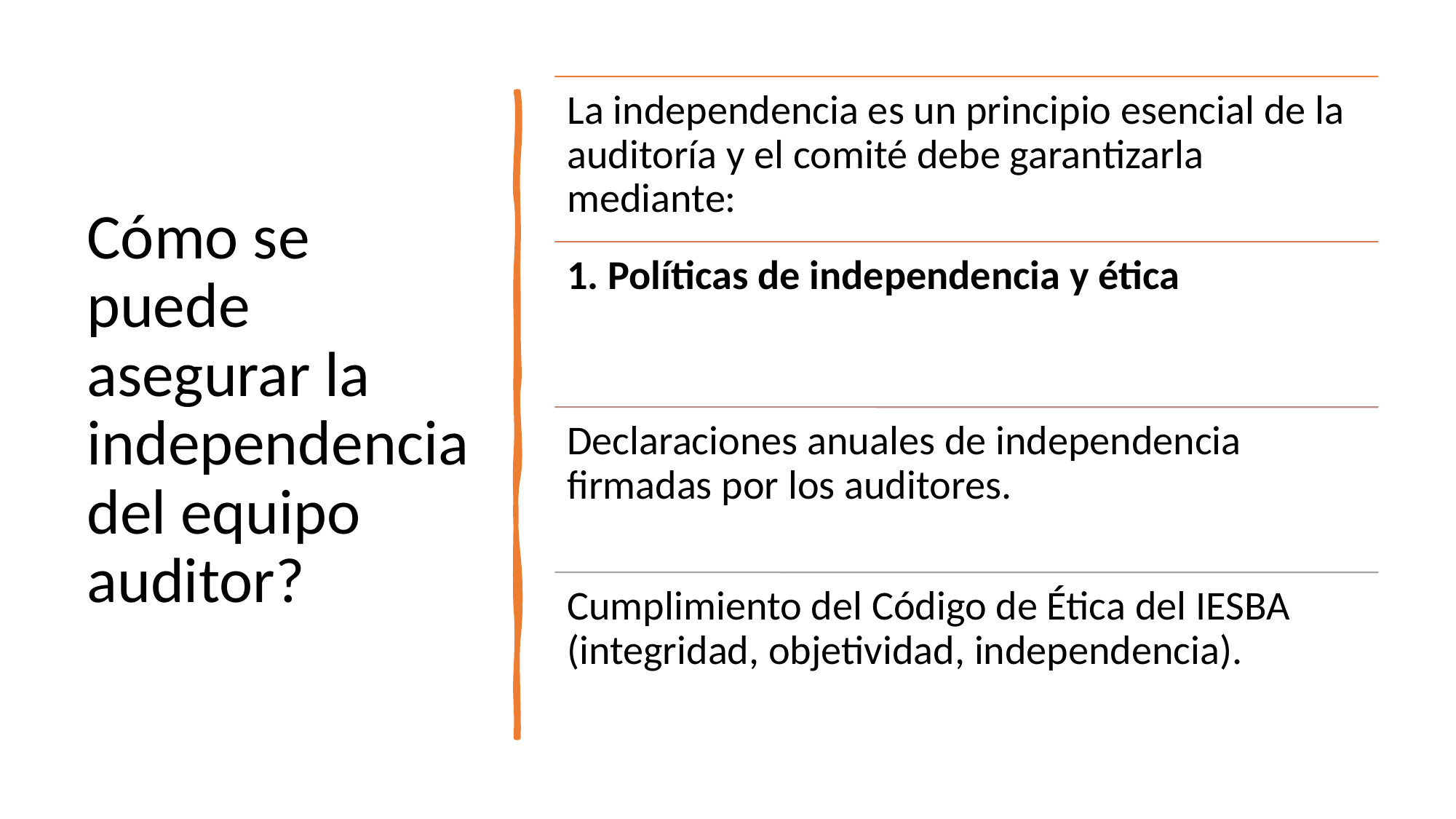

La independencia es un principio esencial de la auditoría y el comité debe garantizarla mediante:
1. Políticas de independencia y ética
Declaraciones anuales de independencia firmadas por los auditores.
Cumplimiento del Código de Ética del IESBA (integridad, objetividad, independencia).
# Cómo se puede asegurar la independencia del equipo auditor?